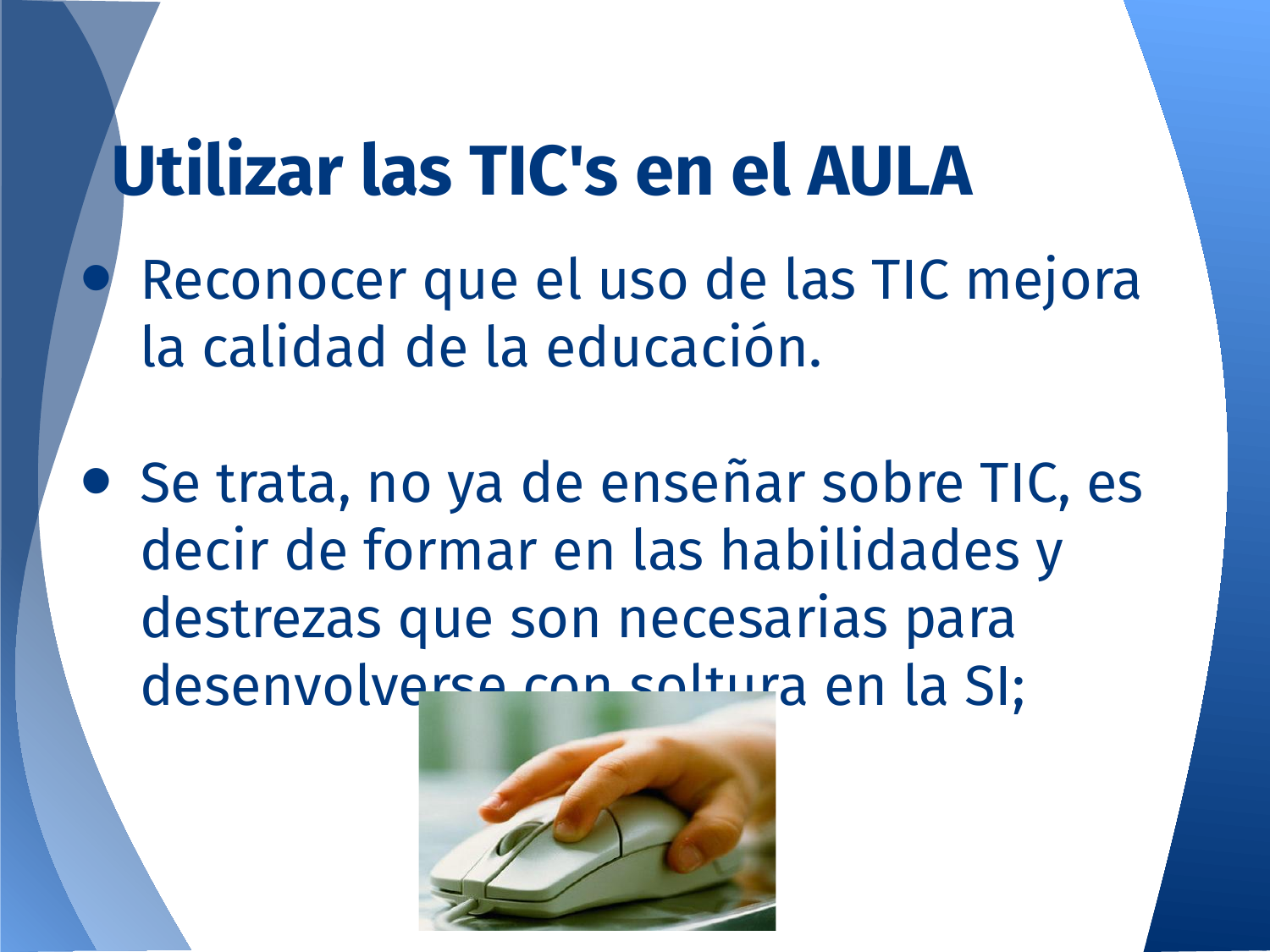

# Utilizar las TIC's en el AULA
Reconocer que el uso de las TIC mejora la calidad de la educación.

Se trata, no ya de enseñar sobre TIC, es decir de formar en las habilidades y destrezas que son necesarias para desenvolverse con soltura en la SI;